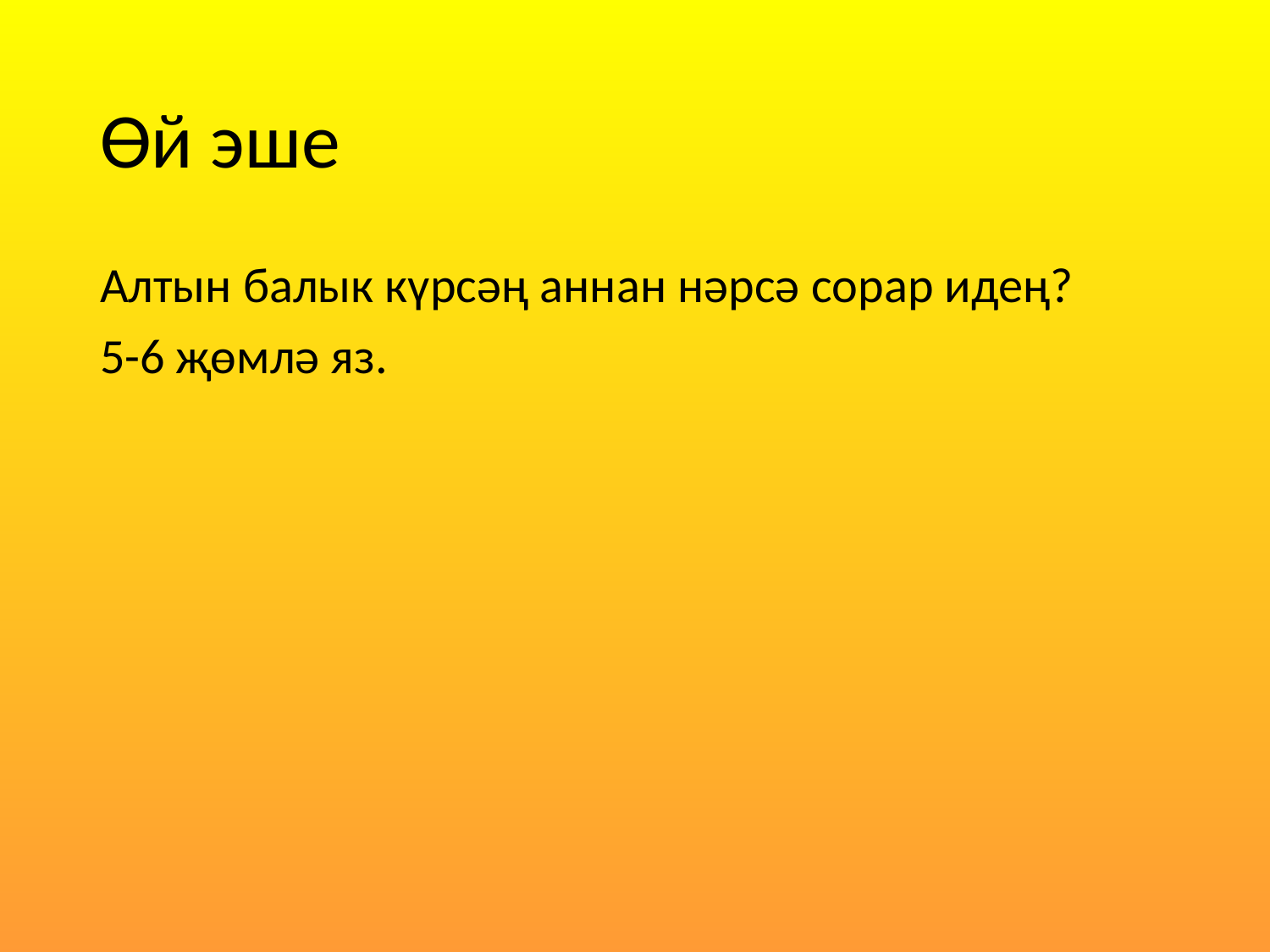

# Өй эше
Алтын балык күрсәң аннан нәрсә сорар идең?
5-6 җөмлә яз.